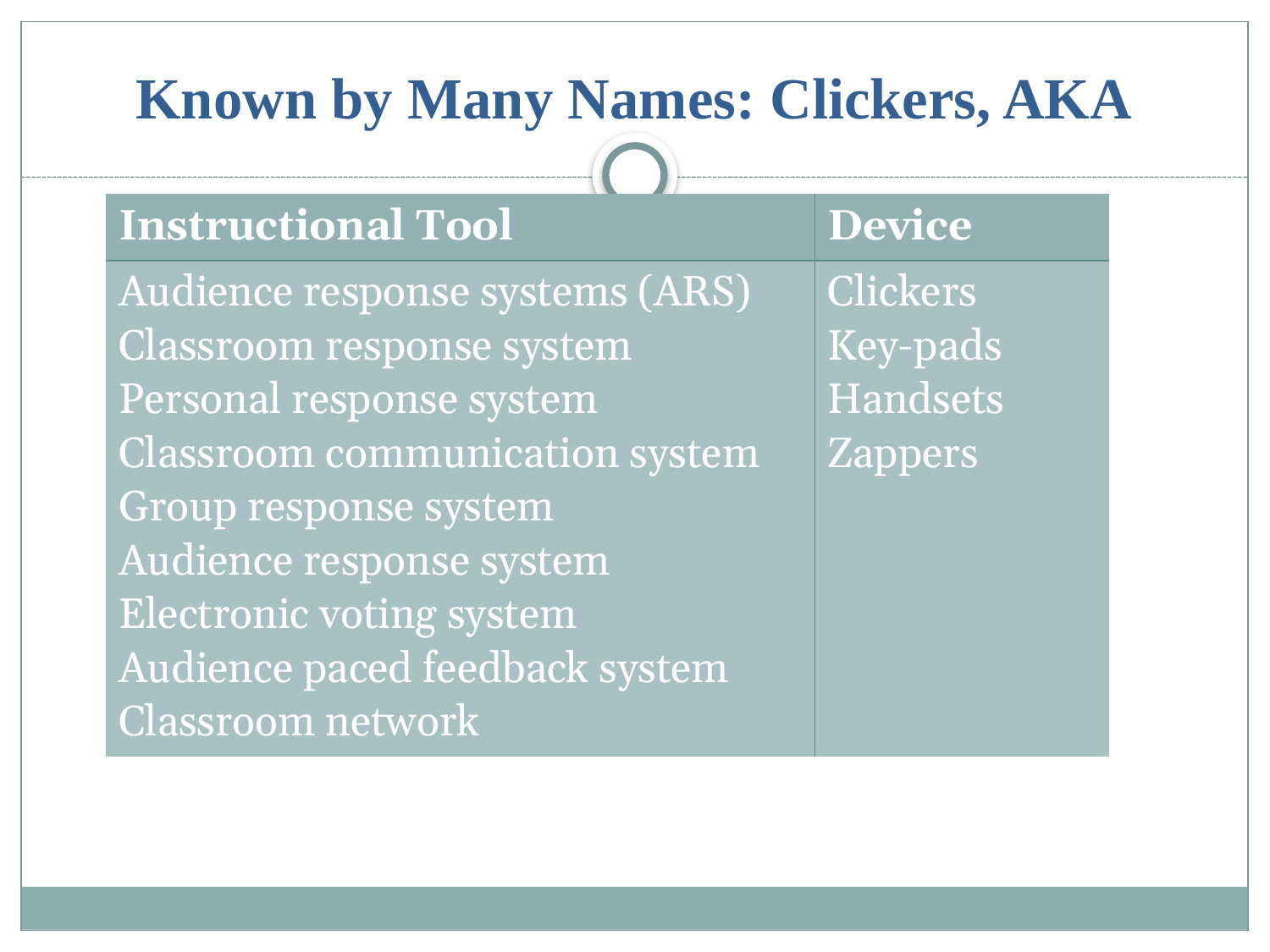

# Known by Many Names: Clickers, AKA
| Instructional Tool | Device |
| --- | --- |
| Audience response systems (ARS) Classroom response system Personal response system Classroom communication system Group response system Audience response system Electronic voting system Audience paced feedback system Classroom network | Clickers Key-pads Handsets Zappers |